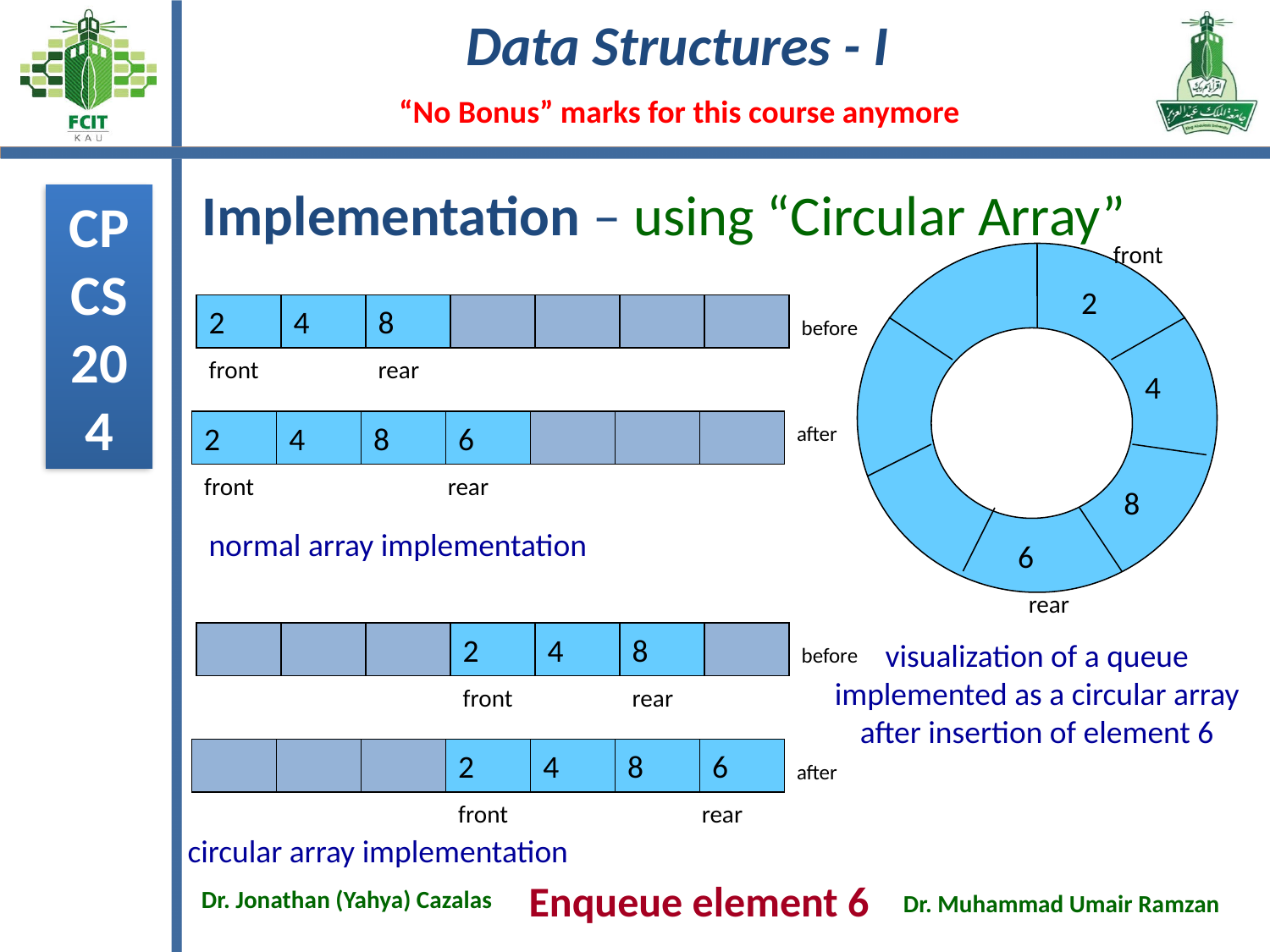

#
Implementation – using “Circular Array”
front

2
4
8
6
rear
visualization of a queue
implemented as a circular array
after insertion of element 6

2
4
8

front
rear
before
normal array implementation

2
4
8
6

after
front
rear

2
4
8

before
front
rear
circular array implementation

2
4
8
6
after
front
rear
Enqueue element 6